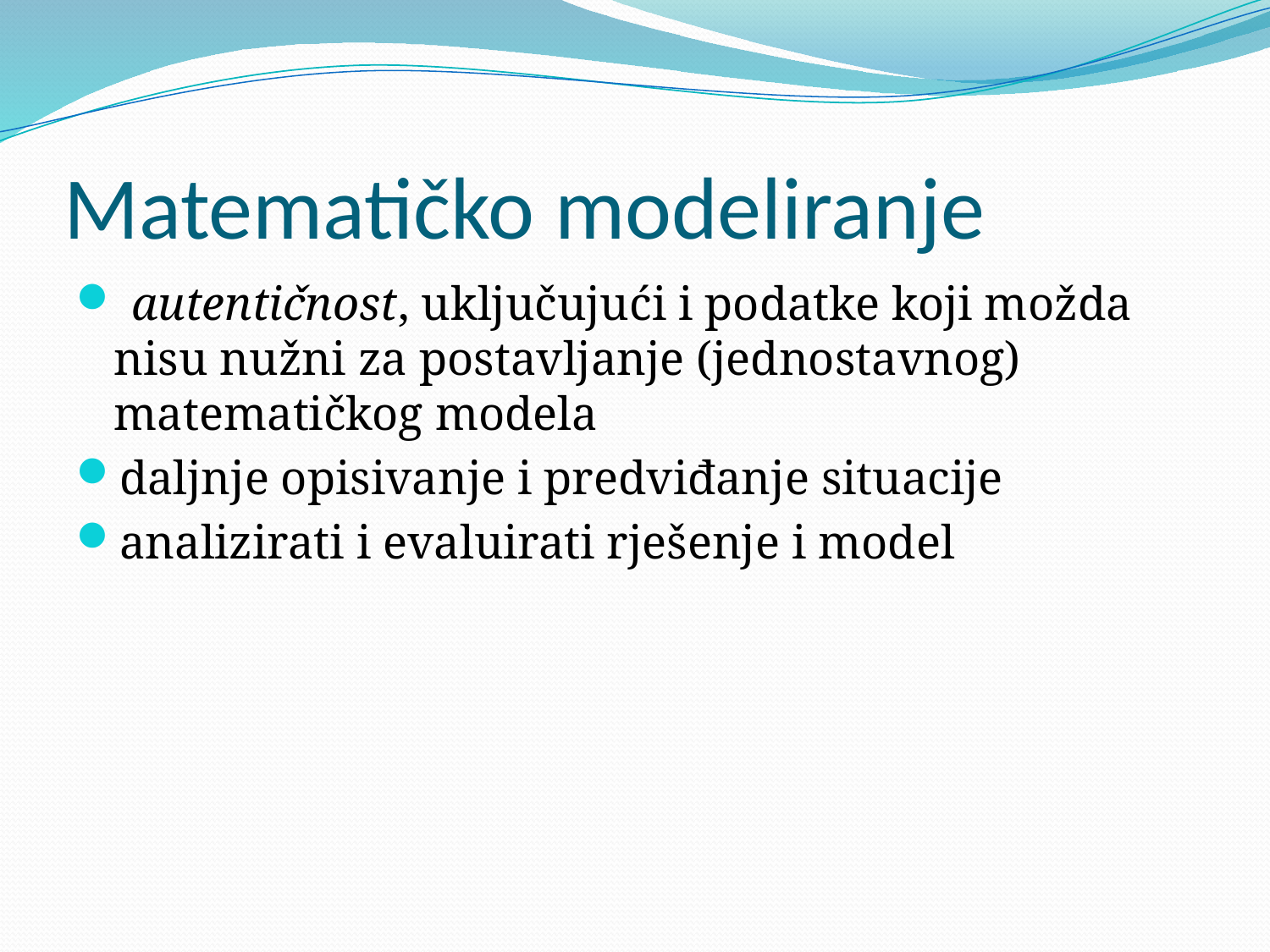

# Matematičko modeliranje
 autentičnost, uključujući i podatke koji možda nisu nužni za postavljanje (jednostavnog) matematičkog modela
daljnje opisivanje i predviđanje situacije
analizirati i evaluirati rješenje i model